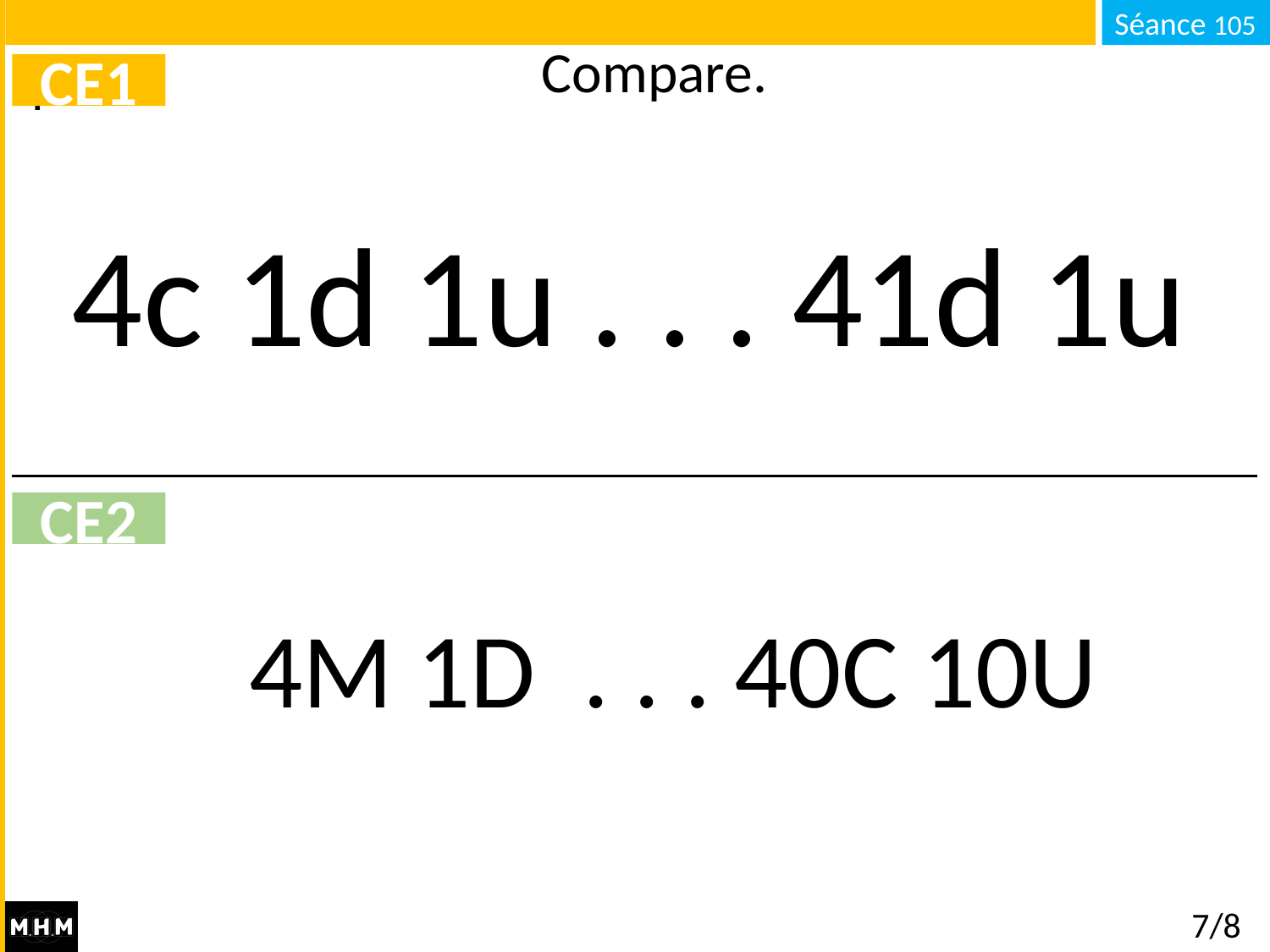

# Compare.
CE1
4c 1d 1u . . . 41d 1u
CE2
4M 1D  . . . 40C 10U
7/8